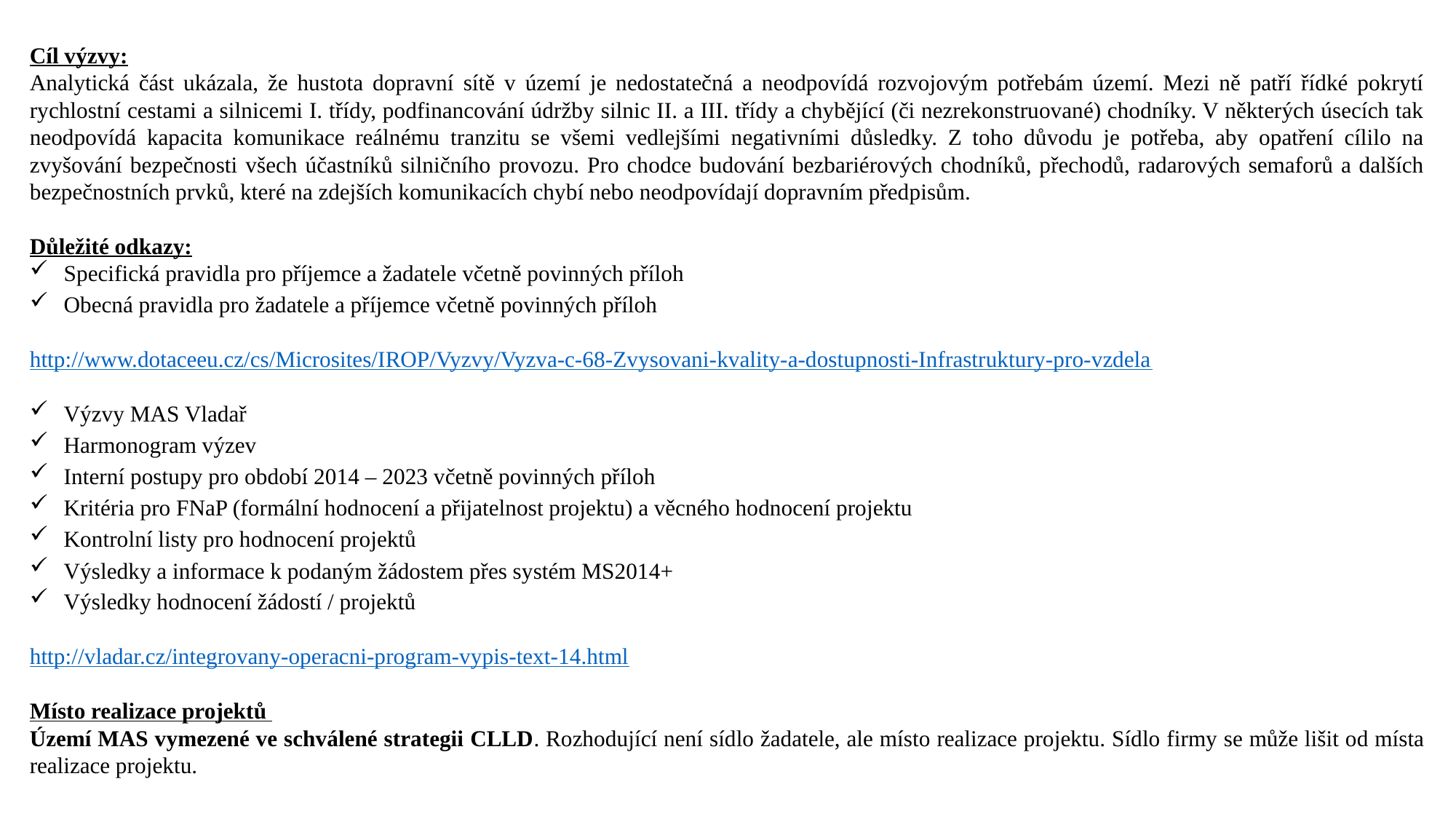

Cíl výzvy:
Analytická část ukázala, že hustota dopravní sítě v území je nedostatečná a neodpovídá rozvojovým potřebám území. Mezi ně patří řídké pokrytí rychlostní cestami a silnicemi I. třídy, podfinancování údržby silnic II. a III. třídy a chybějící (či nezrekonstruované) chodníky. V některých úsecích tak neodpovídá kapacita komunikace reálnému tranzitu se všemi vedlejšími negativními důsledky. Z toho důvodu je potřeba, aby opatření cílilo na zvyšování bezpečnosti všech účastníků silničního provozu. Pro chodce budování bezbariérových chodníků, přechodů, radarových semaforů a dalších bezpečnostních prvků, které na zdejších komunikacích chybí nebo neodpovídají dopravním předpisům.

Důležité odkazy:
Specifická pravidla pro příjemce a žadatele včetně povinných příloh
Obecná pravidla pro žadatele a příjemce včetně povinných příloh

http://www.dotaceeu.cz/cs/Microsites/IROP/Vyzvy/Vyzva-c-68-Zvysovani-kvality-a-dostupnosti-Infrastruktury-pro-vzdela

Výzvy MAS Vladař
Harmonogram výzev
Interní postupy pro období 2014 – 2023 včetně povinných příloh
Kritéria pro FNaP (formální hodnocení a přijatelnost projektu) a věcného hodnocení projektu
Kontrolní listy pro hodnocení projektů
Výsledky a informace k podaným žádostem přes systém MS2014+
Výsledky hodnocení žádostí / projektů

http://vladar.cz/integrovany-operacni-program-vypis-text-14.html

Místo realizace projektů
Území MAS vymezené ve schválené strategii CLLD. Rozhodující není sídlo žadatele, ale místo realizace projektu. Sídlo firmy se může lišit od místa realizace projektu.